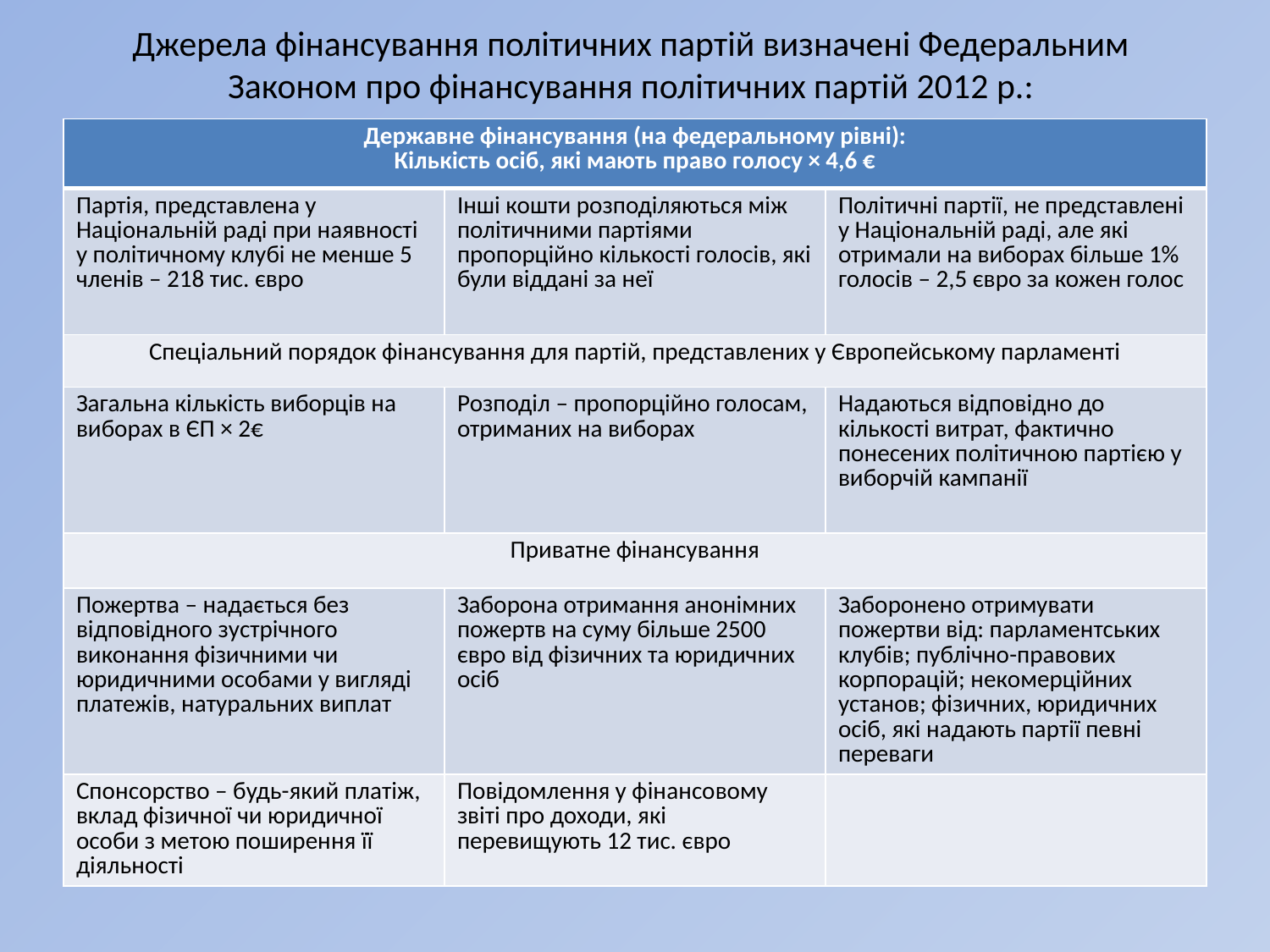

# Джерела фінансування політичних партій визначені Федеральним Законом про фінансування політичних партій 2012 р.:
| Державне фінансування (на федеральному рівні): Кількість осіб, які мають право голосу × 4,6 € |  |  |
| --- | --- | --- |
| Партія, представлена у Національній раді при наявності у політичному клубі не менше 5 членів – 218 тис. євро | Інші кошти розподіляються між політичними партіями пропорційно кількості голосів, які були віддані за неї | Політичні партії, не представлені у Національній раді, але які отримали на виборах більше 1% голосів – 2,5 євро за кожен голос |
| Спеціальний порядок фінансування для партій, представлених у Європейському парламенті |  |  |
| Загальна кількість виборців на виборах в ЄП × 2€ | Розподіл – пропорційно голосам, отриманих на виборах | Надаються відповідно до кількості витрат, фактично понесених політичною партією у виборчій кампанії |
| Приватне фінансування |  |  |
| Пожертва – надається без відповідного зустрічного виконання фізичними чи юридичними особами у вигляді платежів, натуральних виплат | Заборона отримання анонімних пожертв на суму більше 2500 євро від фізичних та юридичних осіб | Заборонено отримувати пожертви від: парламентських клубів; публічно-правових корпорацій; некомерційних установ; фізичних, юридичних осіб, які надають партії певні переваги |
| Спонсорство – будь-який платіж, вклад фізичної чи юридичної особи з метою поширення її діяльності | Повідомлення у фінансовому звіті про доходи, які перевищують 12 тис. євро |  |